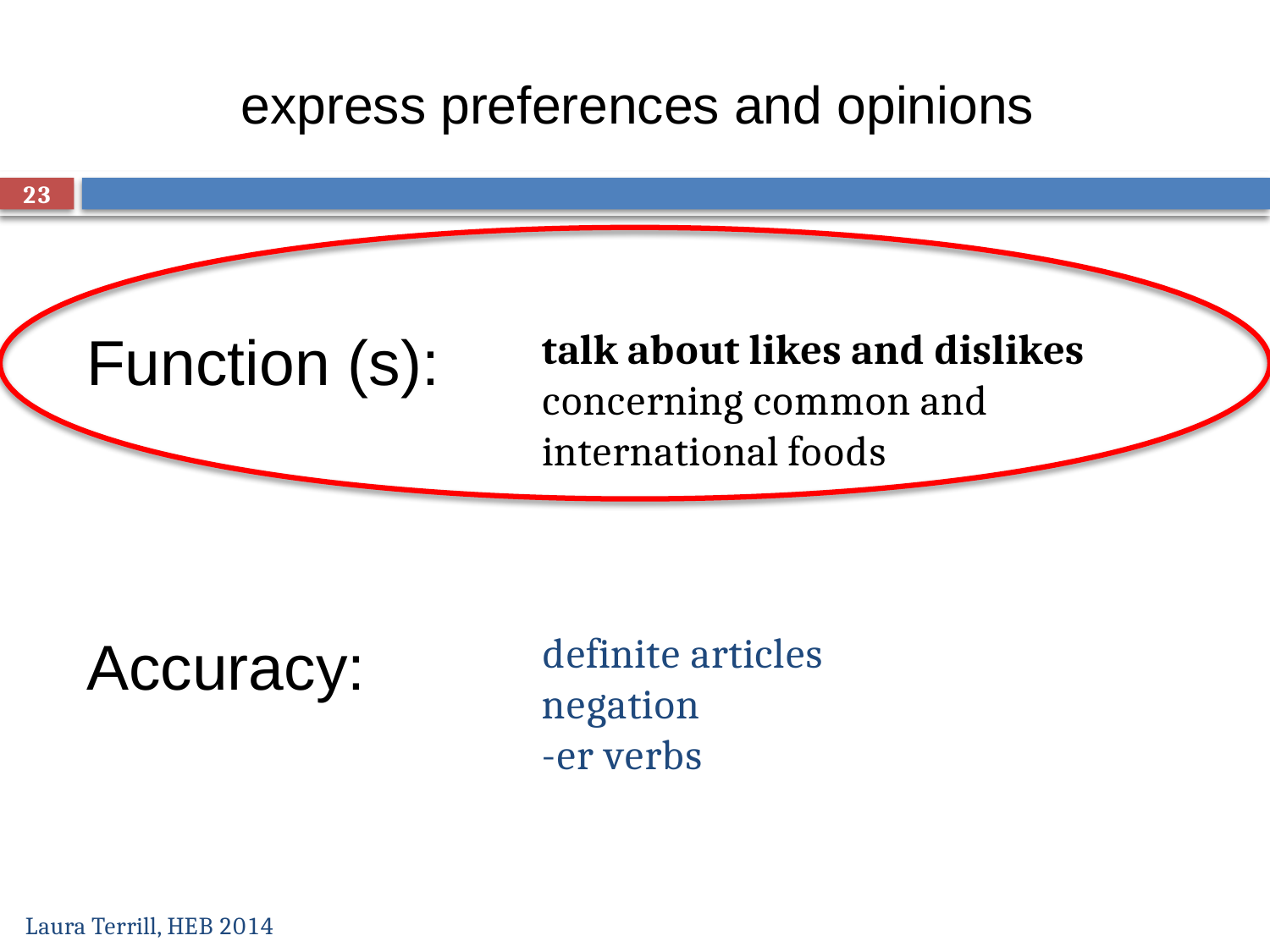

Novice
express preferences and opinions
23

Function (s):

Accuracy:
talk about likes and dislikes concerning common and international foods
definite articles
negation
-er verbs
Laura Terrill, HEB 2014